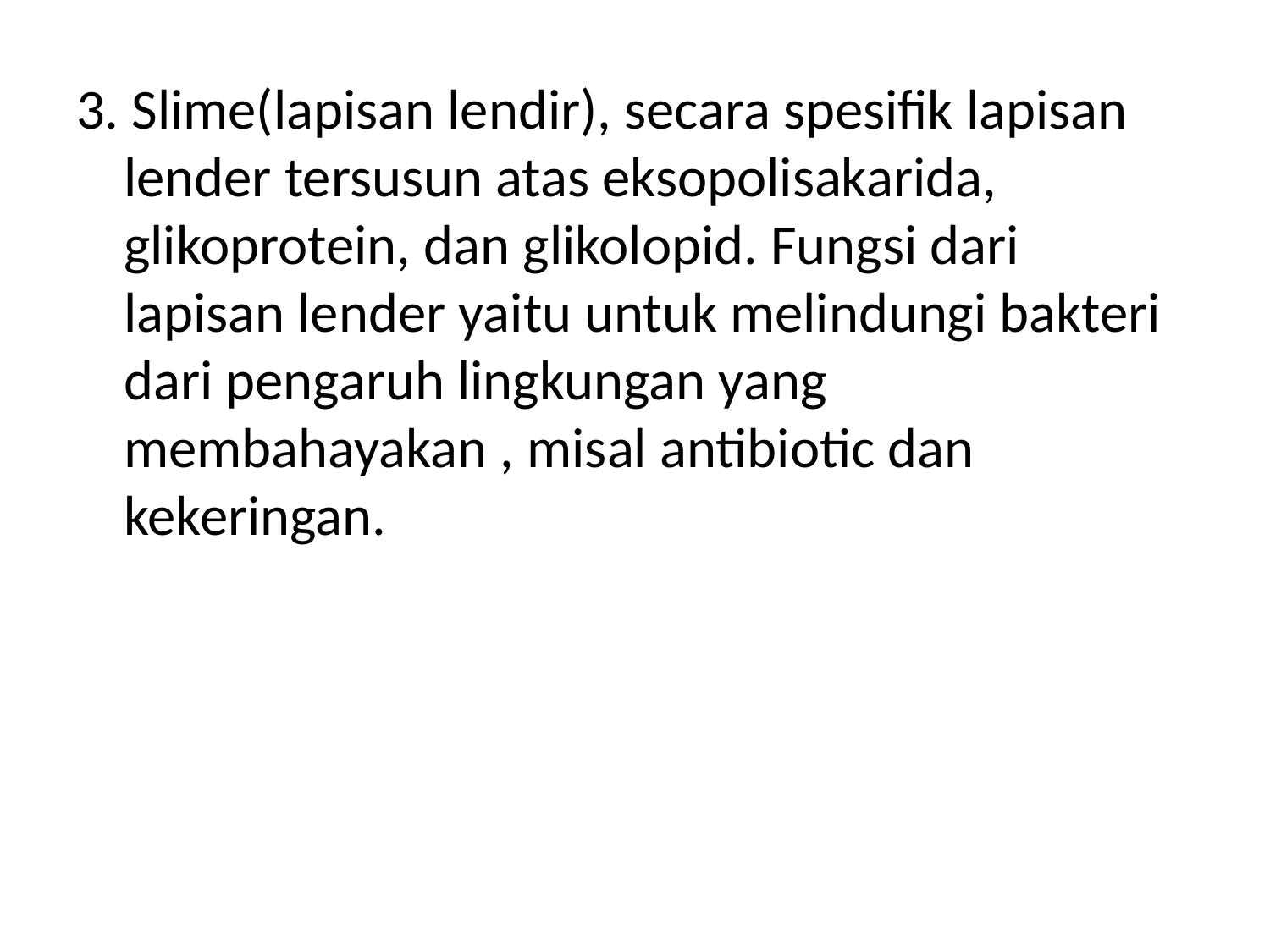

3. Slime(lapisan lendir), secara spesifik lapisan lender tersusun atas eksopolisakarida, glikoprotein, dan glikolopid. Fungsi dari lapisan lender yaitu untuk melindungi bakteri dari pengaruh lingkungan yang membahayakan , misal antibiotic dan kekeringan.